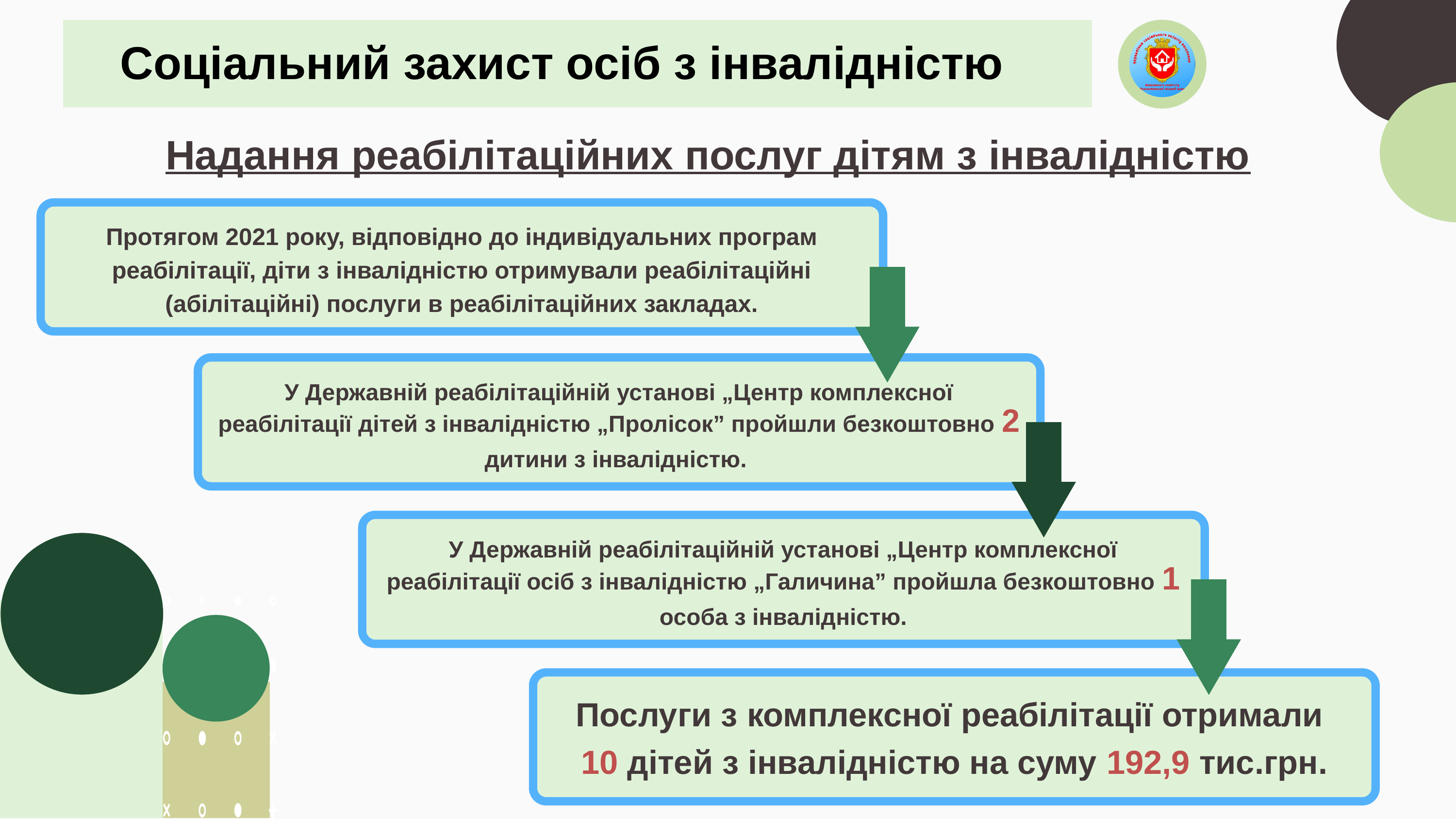

Соціальний захист осіб з інвалідністю

Надання реабілітаційних послуг дітям з інвалідністю

Протягом 2021 року, відповідно до індивідуальних програм реабілітації, діти з інвалідністю отримували реабілітаційні (абілітаційні) послуги в реабілітаційних закладах.

У Державній реабілітаційній установі „Центр комплексної реабілітації дітей з інвалідністю „Пролісок” пройшли безкоштовно 2 дитини з інвалідністю.

У Державній реабілітаційній установі „Центр комплексної реабілітації осіб з інвалідністю „Галичина” пройшла безкоштовно 1 особа з інвалідністю.

Послуги з комплексної реабілітації отримали
10 дітей з інвалідністю на суму 192,9 тис.грн.